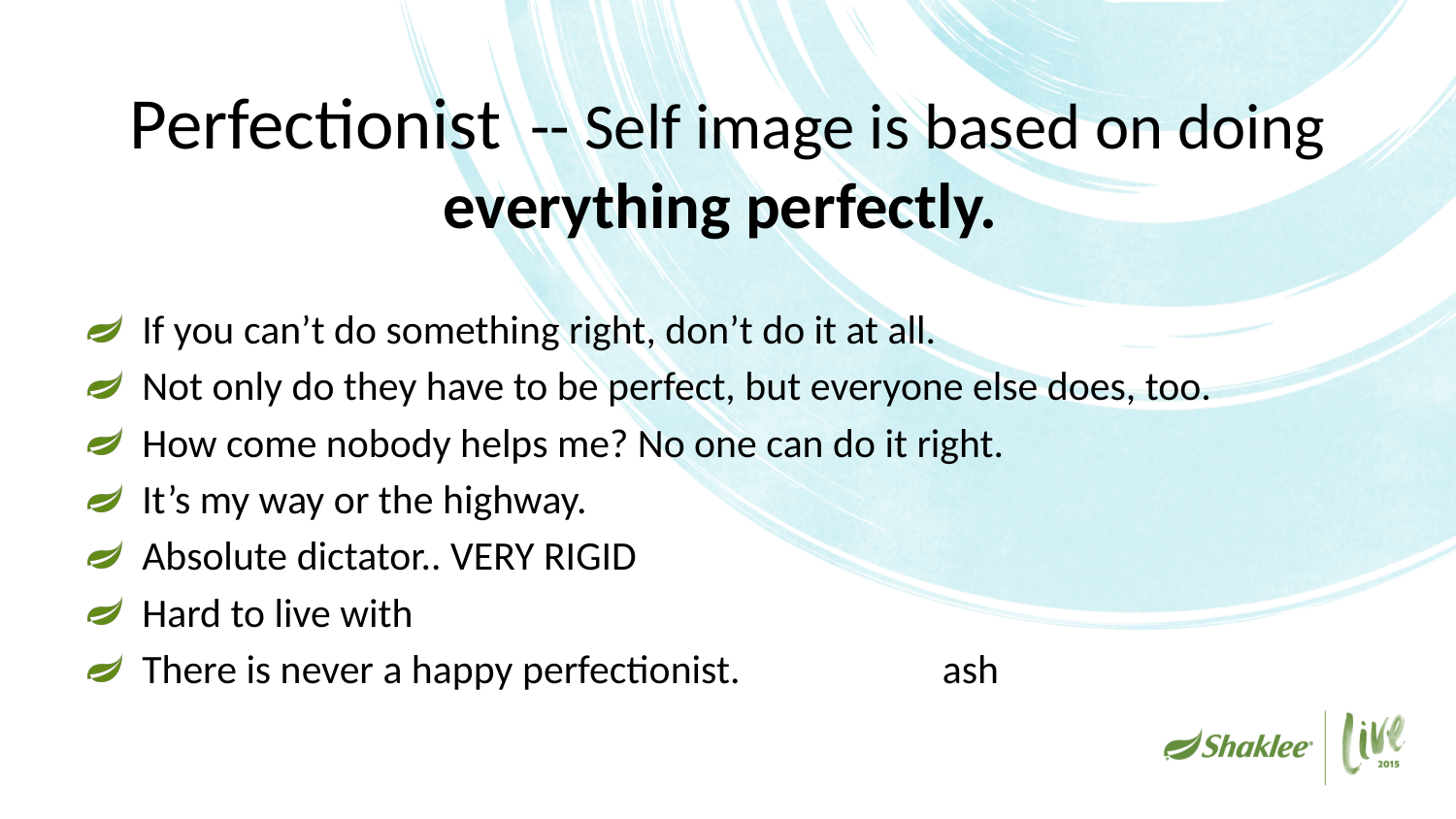

# Perfectionist  -- Self image is based on doing everything perfectly.
If you can’t do something right, don’t do it at all.
Not only do they have to be perfect, but everyone else does, too.
How come nobody helps me? No one can do it right.
It’s my way or the highway.
Absolute dictator.. VERY RIGID
Hard to live with
There is never a happy perfectionist.                      ash